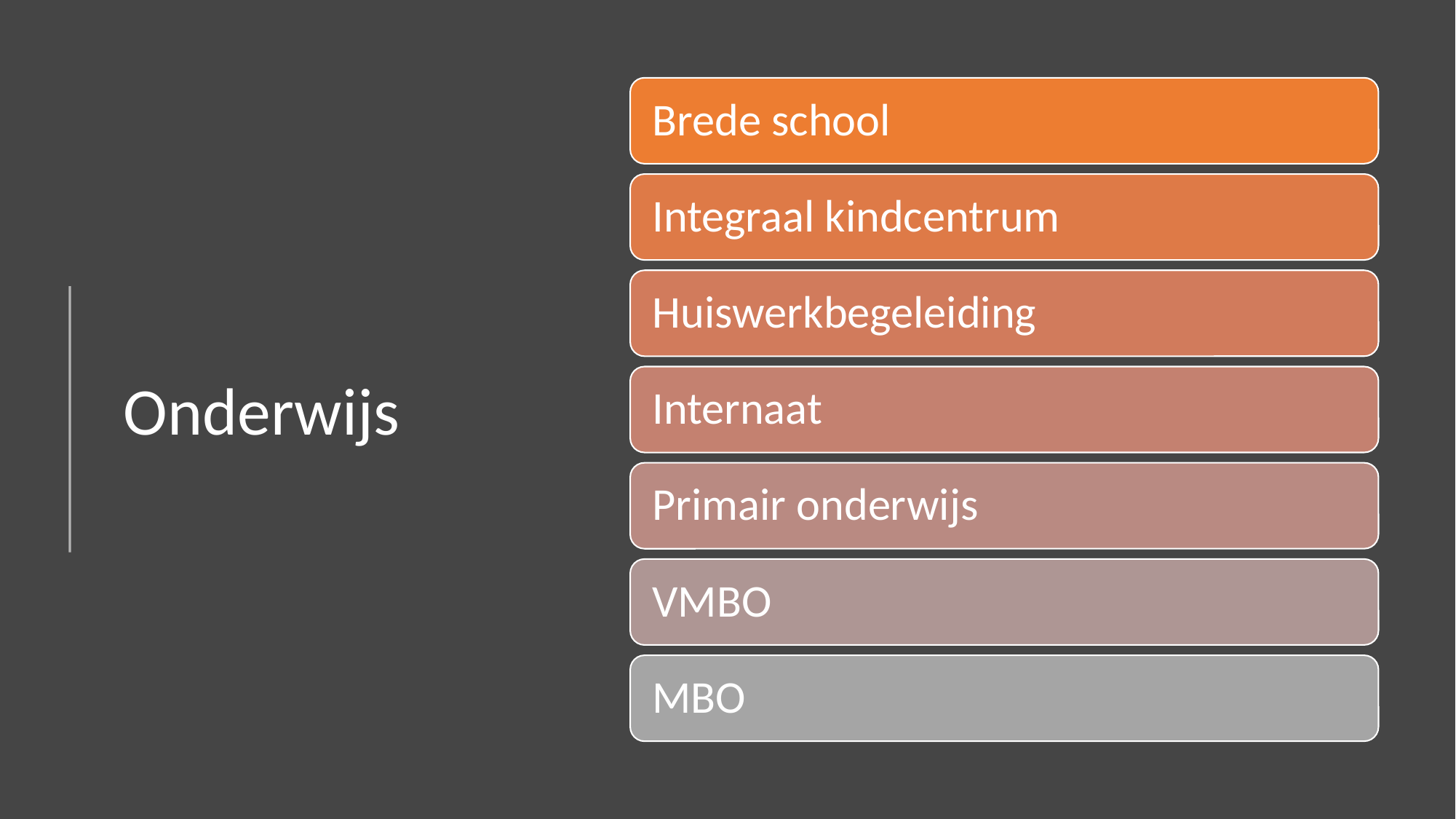

Brede school
Integraal kindcentrum
Huiswerkbegeleiding
Internaat
Primair onderwijs
VMBO
MBO
# Onderwijs